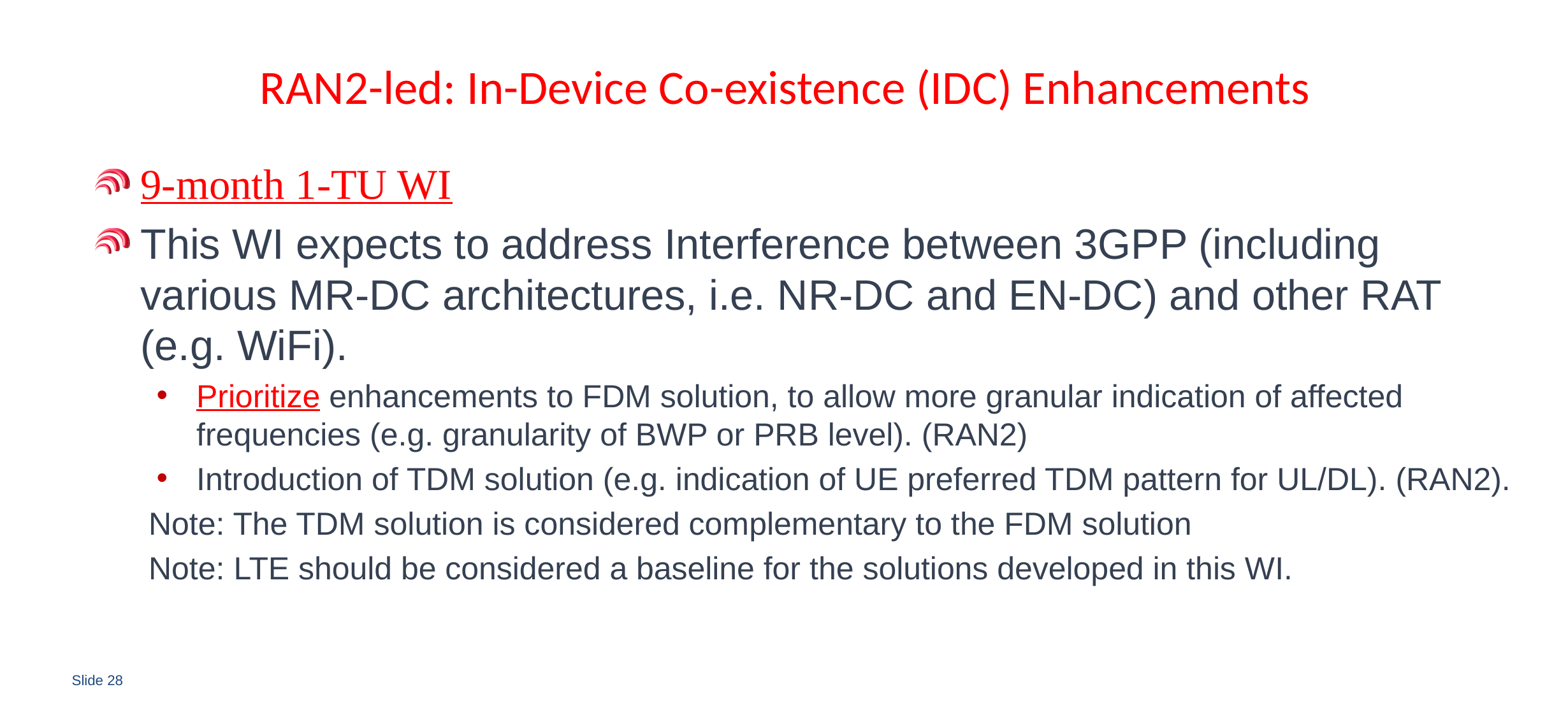

# RAN2-led: In-Device Co-existence (IDC) Enhancements
9-month 1-TU WI
This WI expects to address Interference between 3GPP (including various MR-DC architectures, i.e. NR-DC and EN-DC) and other RAT (e.g. WiFi).
Prioritize enhancements to FDM solution, to allow more granular indication of affected frequencies (e.g. granularity of BWP or PRB level). (RAN2)
Introduction of TDM solution (e.g. indication of UE preferred TDM pattern for UL/DL). (RAN2).
Note: The TDM solution is considered complementary to the FDM solution
Note: LTE should be considered a baseline for the solutions developed in this WI.